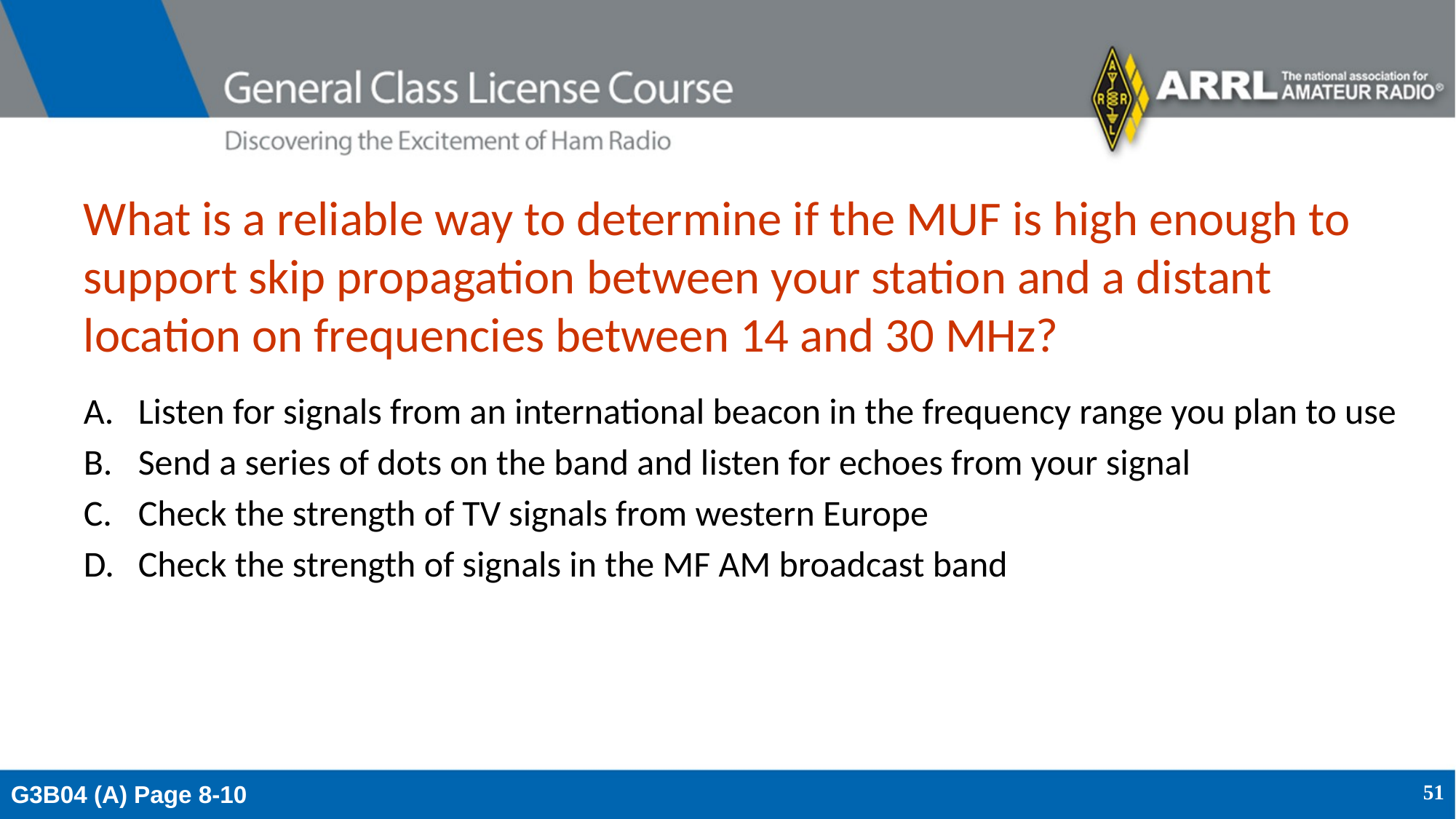

# What is a reliable way to determine if the MUF is high enough to support skip propagation between your station and a distant location on frequencies between 14 and 30 MHz?
Listen for signals from an international beacon in the frequency range you plan to use
Send a series of dots on the band and listen for echoes from your signal
Check the strength of TV signals from western Europe
Check the strength of signals in the MF AM broadcast band
G3B04 (A) Page 8-10
51